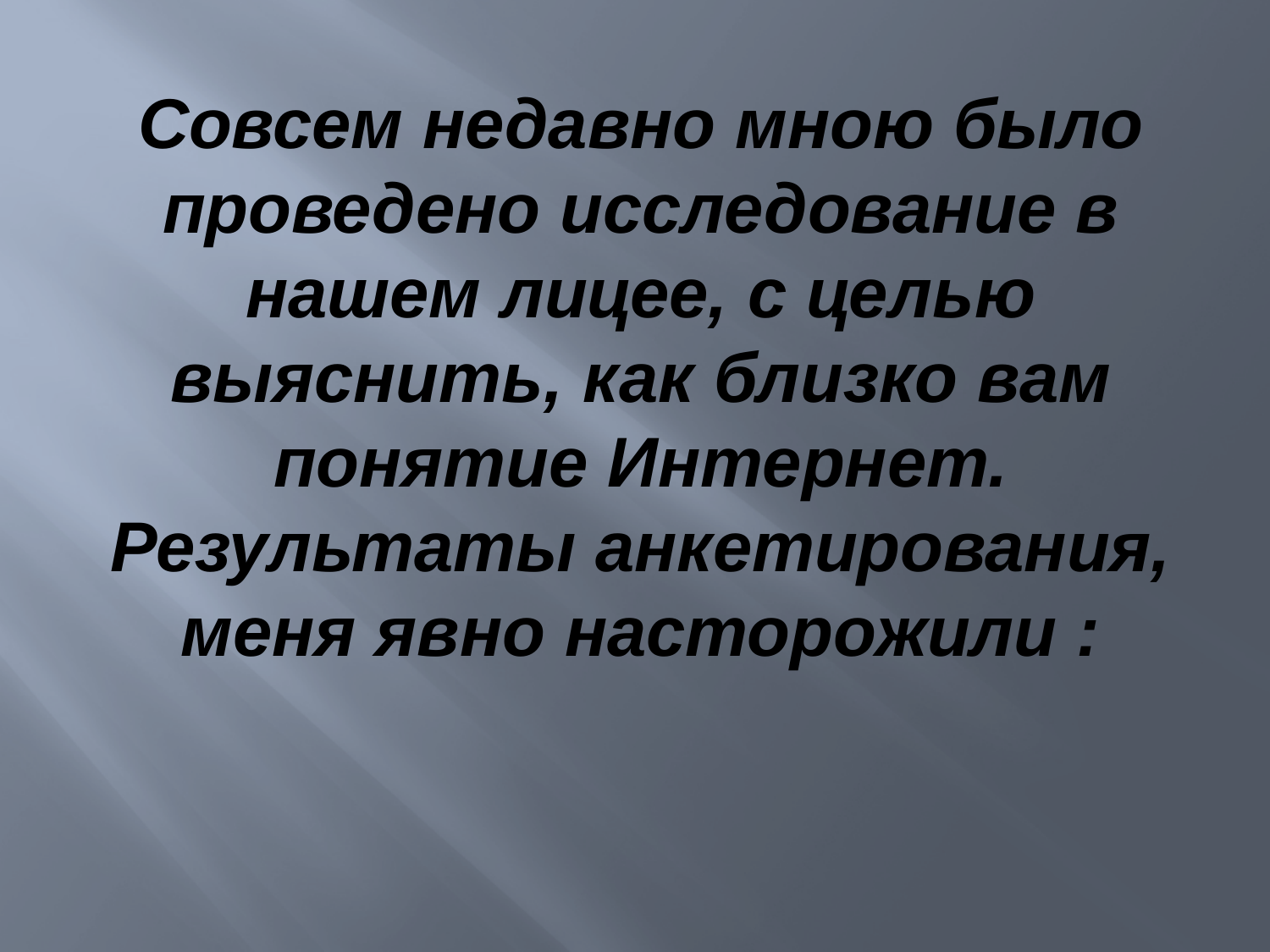

# Совсем недавно мною было проведено исследование в нашем лицее, с целью выяснить, как близко вам понятие Интернет. Результаты анкетирования, меня явно насторожили :